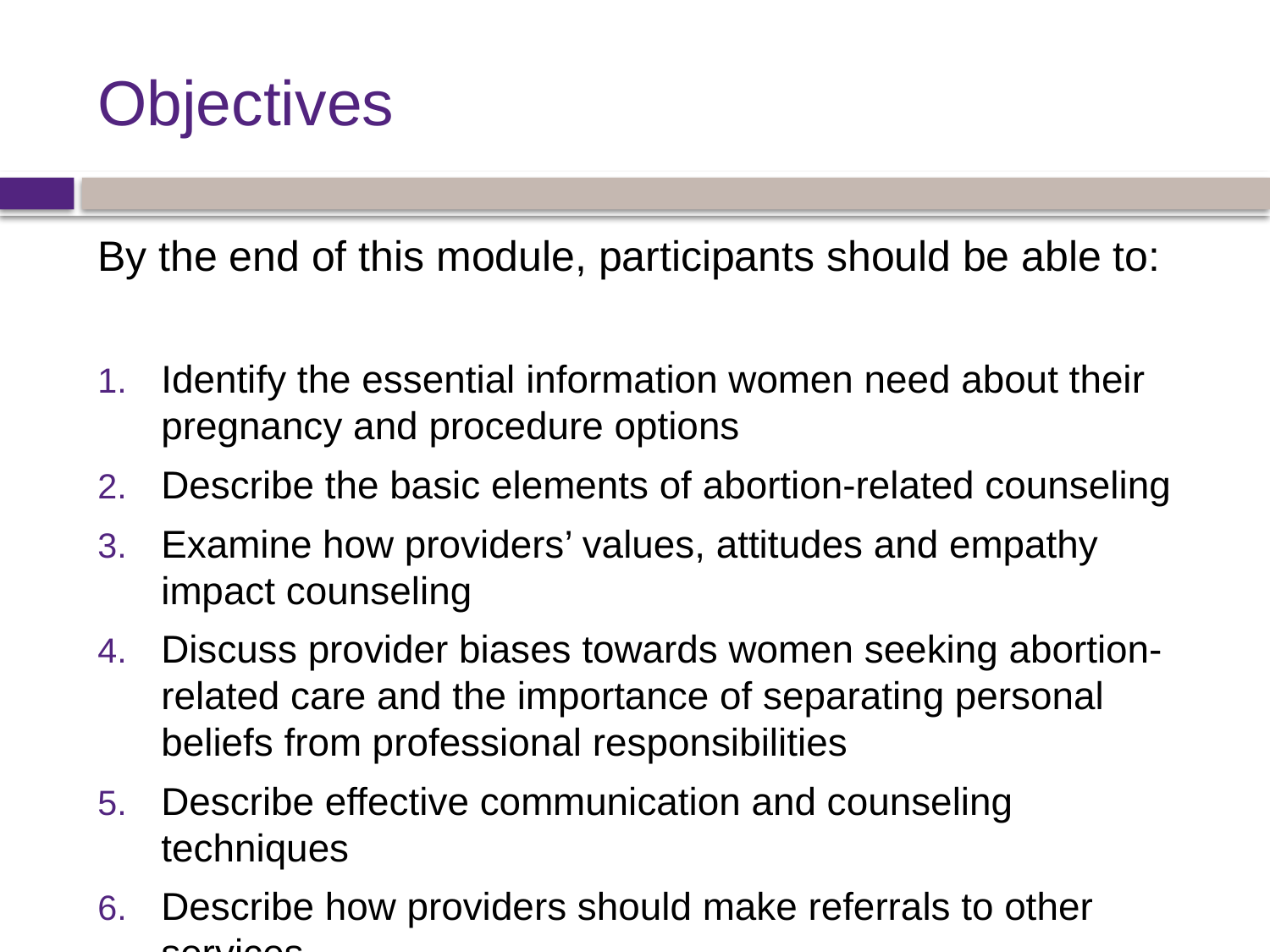

# Objectives
By the end of this module, participants should be able to:

Identify the essential information women need about their pregnancy and procedure options
Describe the basic elements of abortion-related counseling
Examine how providers’ values, attitudes and empathy impact counseling
Discuss provider biases towards women seeking abortion-related care and the importance of separating personal beliefs from professional responsibilities
Describe effective communication and counseling techniques
Describe how providers should make referrals to other services